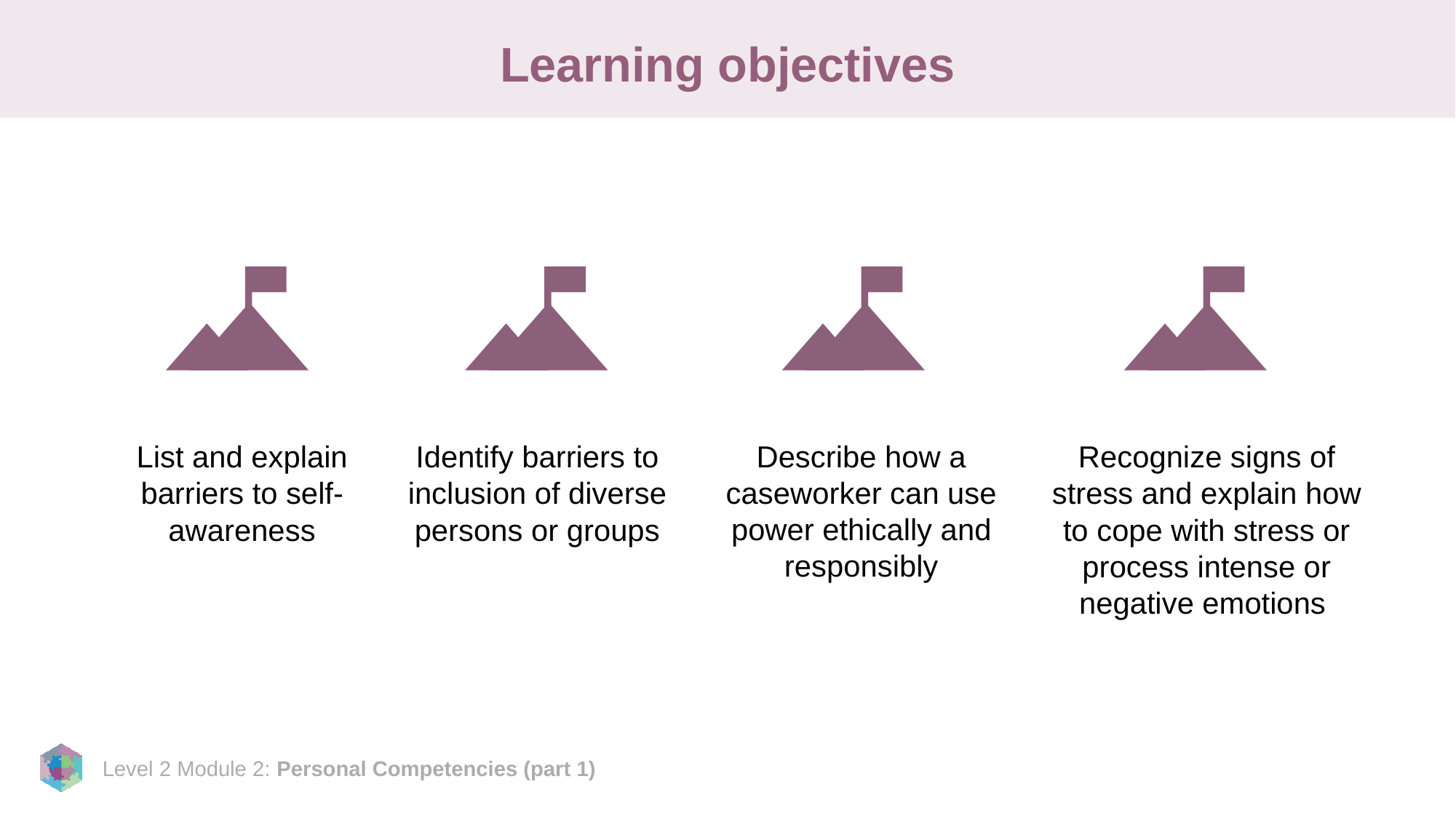

# Learning objectives

List and explain barriers to self-awareness
Identify barriers to inclusion of diverse persons or groups
Describe how a caseworker can use power ethically and responsibly
Recognize signs of stress and explain how to cope with stress or process intense or negative emotions